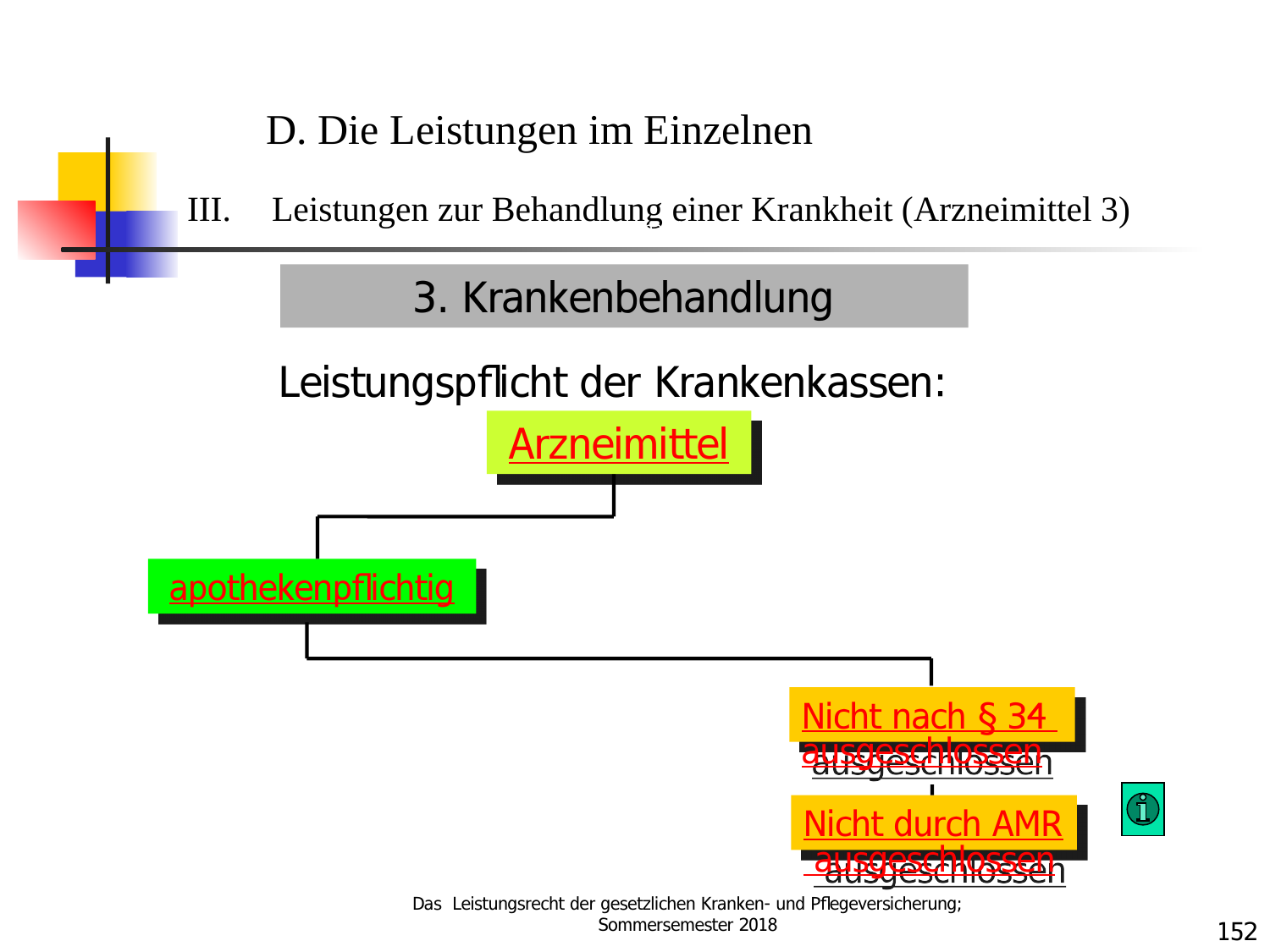

Krankenbehandlung 3 (Arzneimittel)
D. Die Leistungen im Einzelnen

Leistungen zur Behandlung einer Krankheit (Arzneimittel 3)
3. Krankenbehandlung
Leistungspflicht der Krankenkassen:
Arzneimittel
Krankheit

apothekenpflichtig

Nicht nach § 34 ausgeschlossen

Nicht durch AMR ausgeschlossen
Das  Leistungsrecht der gesetzlichen Kranken- und Pflegeversicherung; Sommersemester 2018
152